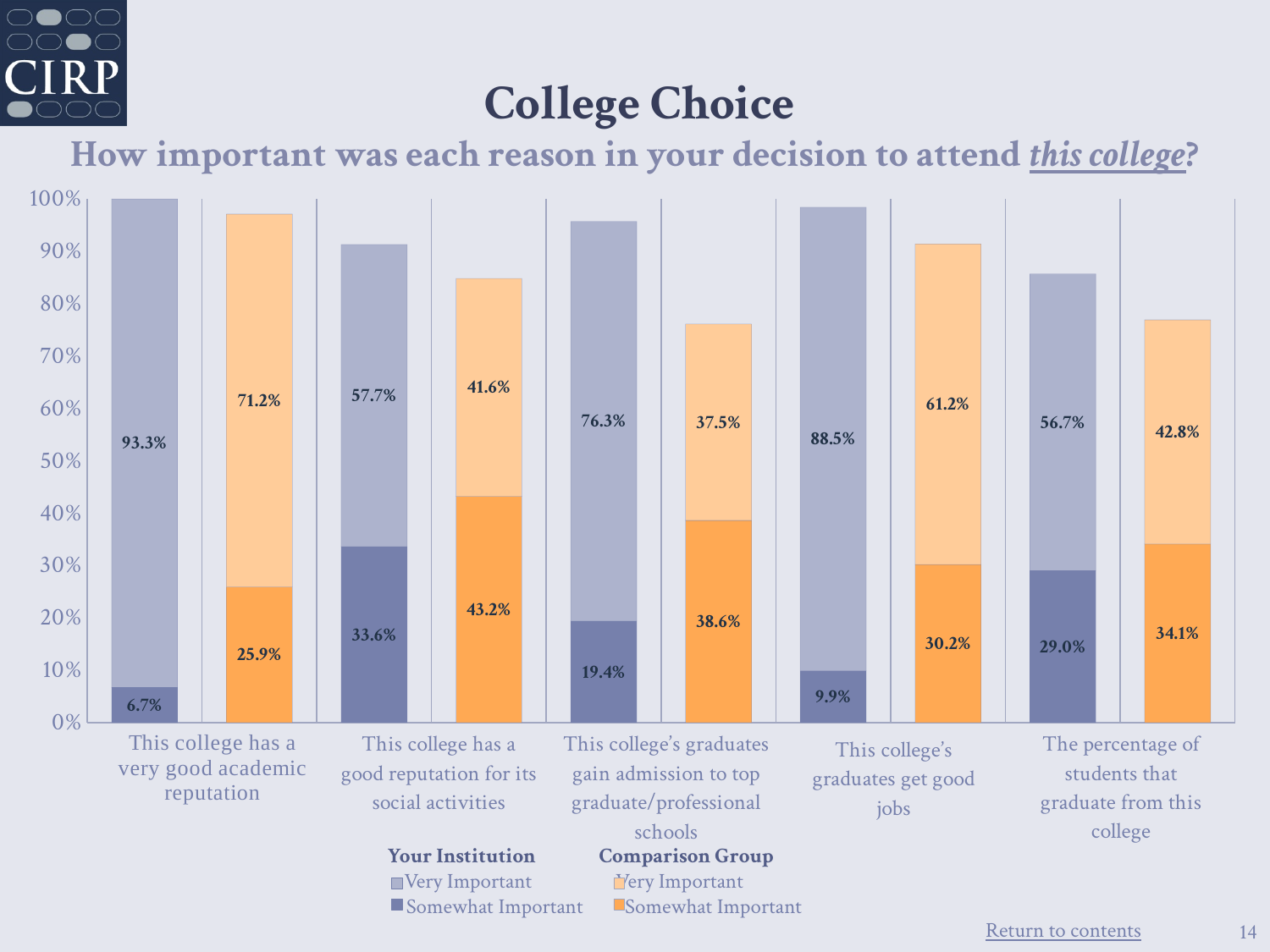

# College Choice How important was each reason in your decision to attend this college?

### Chart

| Category | Somewhat Important | Very Important |
|---|---|---|
| Your Institution | 0.067 | 0.933 |
| Comparison Group | 0.259 | 0.712 |
| Your Institution | 0.336 | 0.577 |
| Comparison Group | 0.432 | 0.416 |
| Your Institution | 0.194 | 0.763 |
| Comparison Group | 0.386 | 0.375 |
| Your Institution | 0.099 | 0.885 |
| Comparison Group | 0.302 | 0.612 |
| Your Institution | 0.29 | 0.567 |
| Comparison Group | 0.341 | 0.428 |
 Your Institution               Comparison Group
     Very Important                  Very Important
     Somewhat Important         Somewhat Important

14